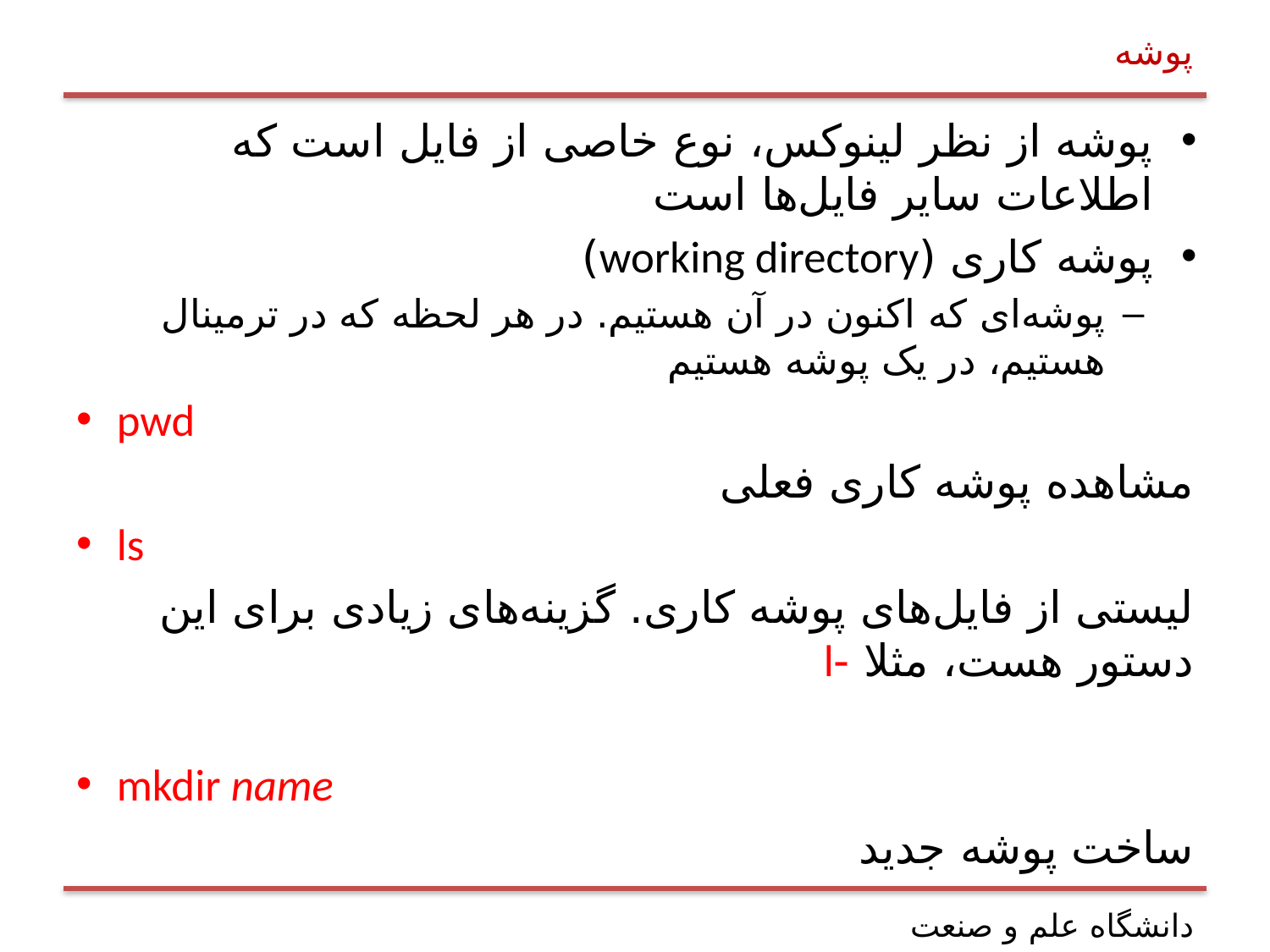

# پوشه
پوشه از نظر لینوکس، نوع خاصی از فایل است که اطلاعات سایر فایل‌ها است
پوشه کاری (working directory)
پوشه‌ای که اکنون در آن هستیم. در هر لحظه که در ترمینال هستیم، در یک پوشه هستیم
pwd
مشاهده پوشه کاری فعلی
ls
لیستی از فایل‌های پوشه کاری. گزینه‌های زیادی برای این دستور هست، مثلا -l

mkdir name
ساخت پوشه جدید